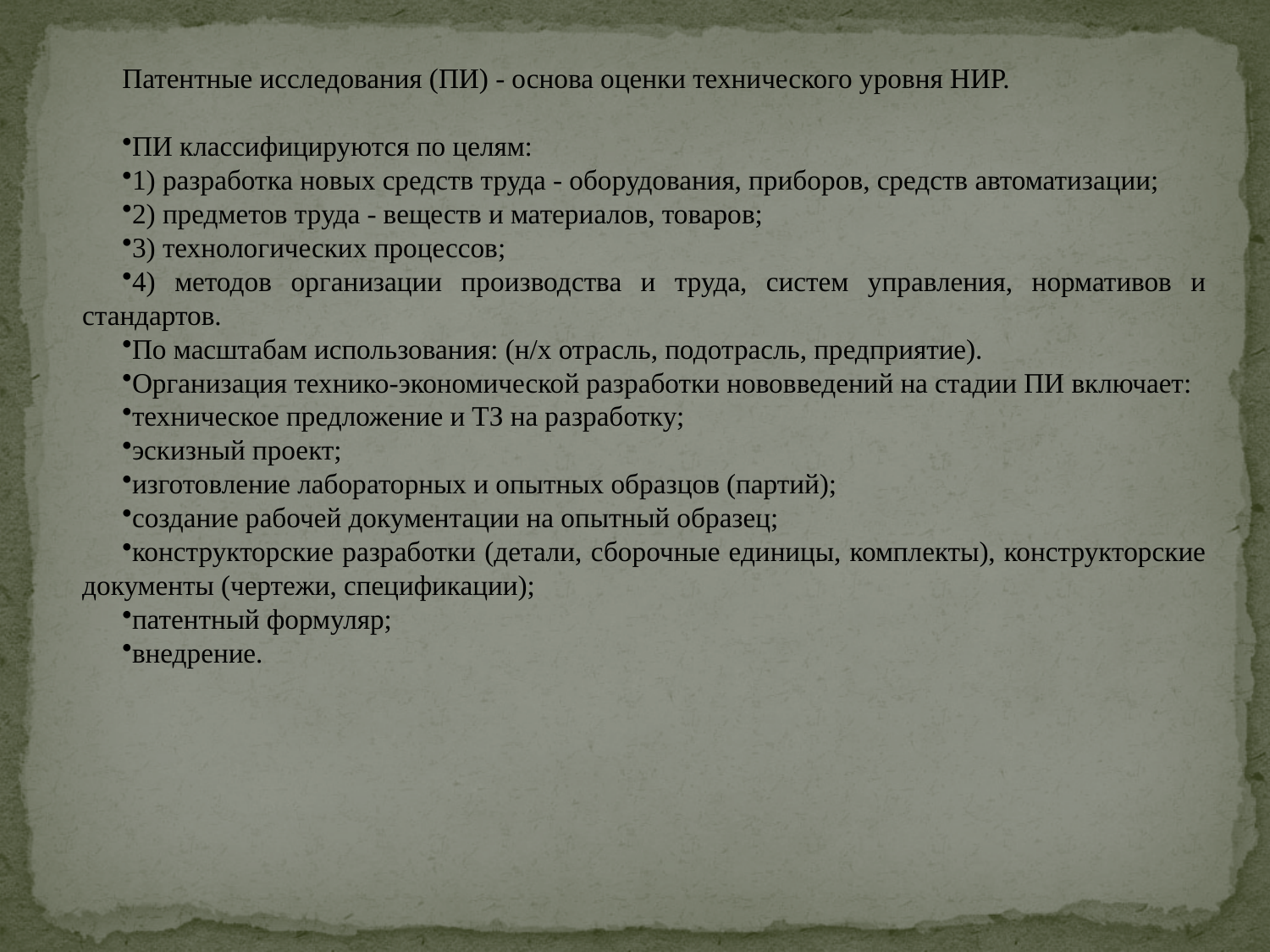

Патентные исследования (ПИ) - основа оценки технического уровня НИР.

ПИ классифицируются по целям:
1) разработка новых средств труда - оборудования, приборов, средств автоматизации;
2) предметов труда - веществ и материалов, товаров;
3) технологических процессов;
4) методов организации производства и труда, систем управления, нормативов и стандартов.
По масштабам использования: (н/х отрасль, подотрасль, предприятие).
Организация технико-экономической разработки нововведений на стадии ПИ включает:
техническое предложение и ТЗ на разработку;
эскизный проект;
изготовление лабораторных и опытных образцов (партий);
создание рабочей документации на опытный образец;
конструкторские разработки (детали, сборочные единицы, комплекты), конструкторские документы (чертежи, спецификации);
патентный формуляр;
внедрение.